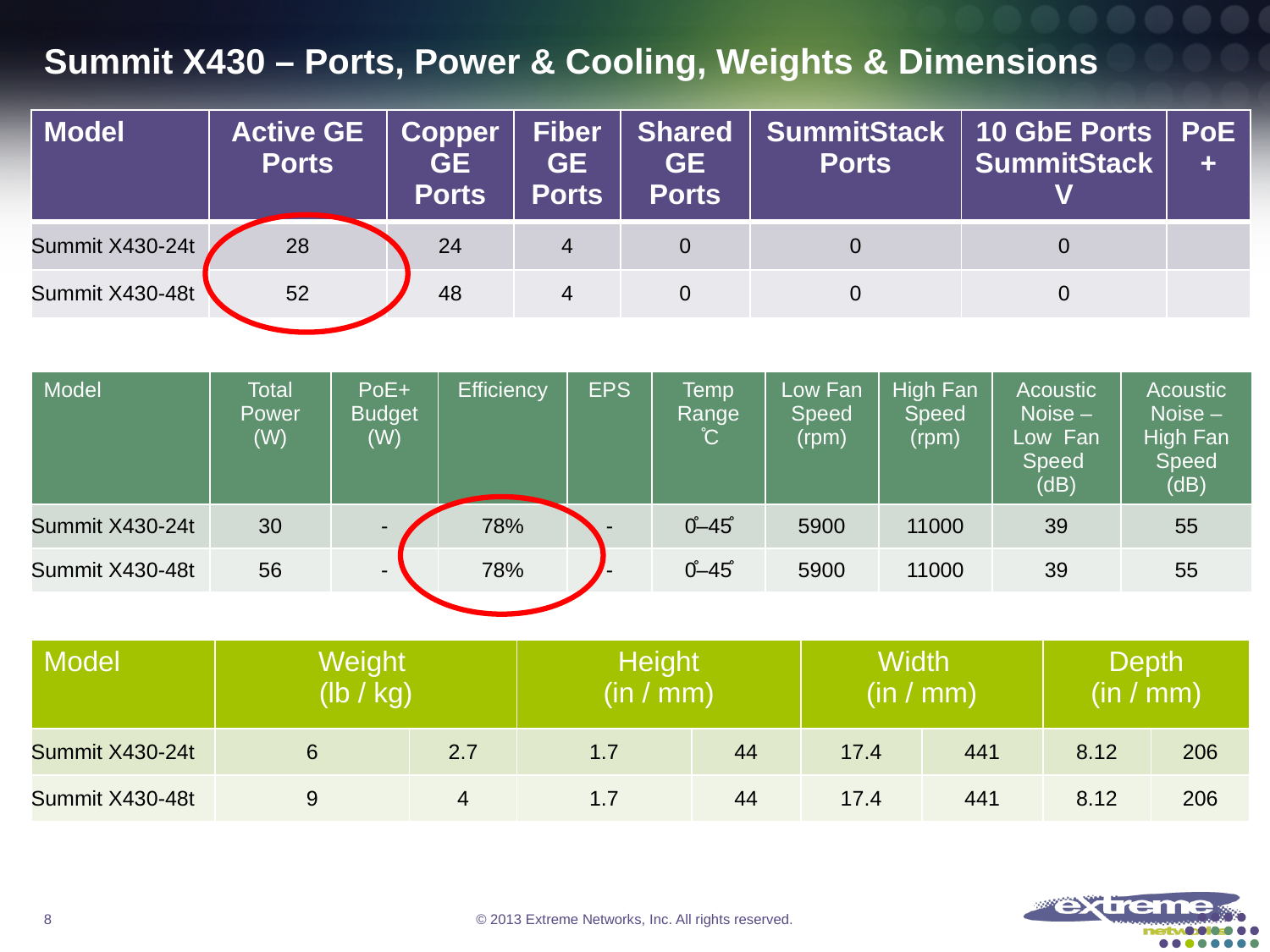

# Summit X430 – Ports, Power & Cooling, Weights & Dimensions
| Model | Active GE Ports | Copper GE Ports | Fiber GE Ports | Shared GE Ports | SummitStack Ports | 10 GbE Ports SummitStack V | PoE+ |
| --- | --- | --- | --- | --- | --- | --- | --- |
| Summit X430-24t | 28 | 24 | 4 | 0 | 0 | 0 |  |
| Summit X430-48t | 52 | 48 | 4 | 0 | 0 | 0 |  |

| Model | Total Power (W) | PoE+ Budget (W) | Efficiency | EPS | Temp Range ̊C | Low Fan Speed (rpm) | High Fan Speed (rpm) | Acoustic Noise – Low Fan Speed (dB) | Acoustic Noise – High Fan Speed (dB) |
| --- | --- | --- | --- | --- | --- | --- | --- | --- | --- |
| Summit X430-24t | 30 | - | 78% | - | 0̊–45̊ | 5900 | 11000 | 39 | 55 |
| Summit X430-48t | 56 | - | 78% | - | 0̊–45̊ | 5900 | 11000 | 39 | 55 |

| Model | Weight (lb / kg) |  | Height (in / mm) |  | Width (in / mm) |  | Depth (in / mm) |  |
| --- | --- | --- | --- | --- | --- | --- | --- | --- |
| Summit X430-24t | 6 | 2.7 | 1.7 | 44 | 17.4 | 441 | 8.12 | 206 |
| Summit X430-48t | 9 | 4 | 1.7 | 44 | 17.4 | 441 | 8.12 | 206 |
8